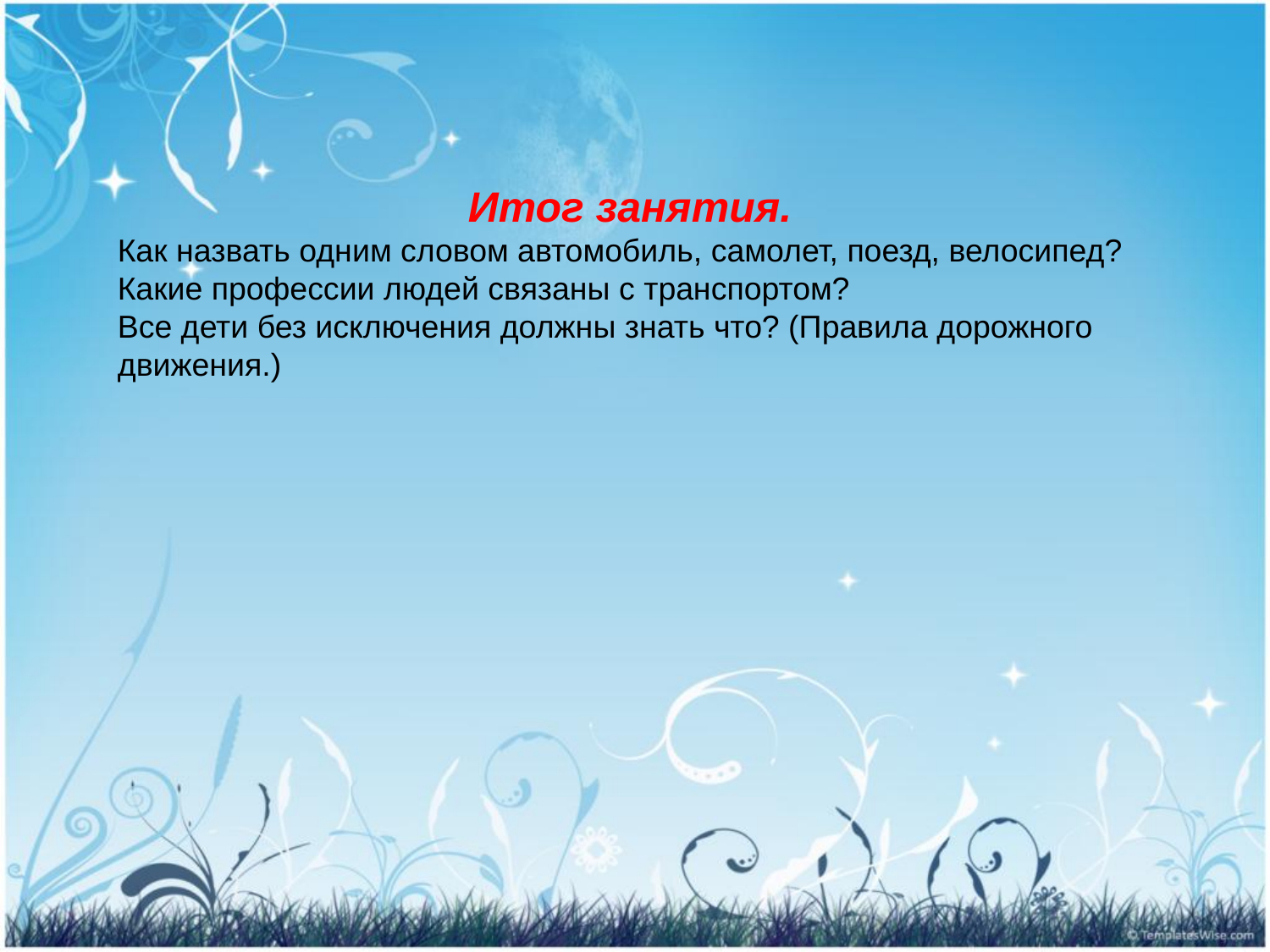

Итог занятия.
Как назвать одним словом автомобиль, самолет, поезд, велосипед? Какие профессии людей связаны с транспортом?
Все дети без исключения должны знать что? (Правила дорожного движения.)